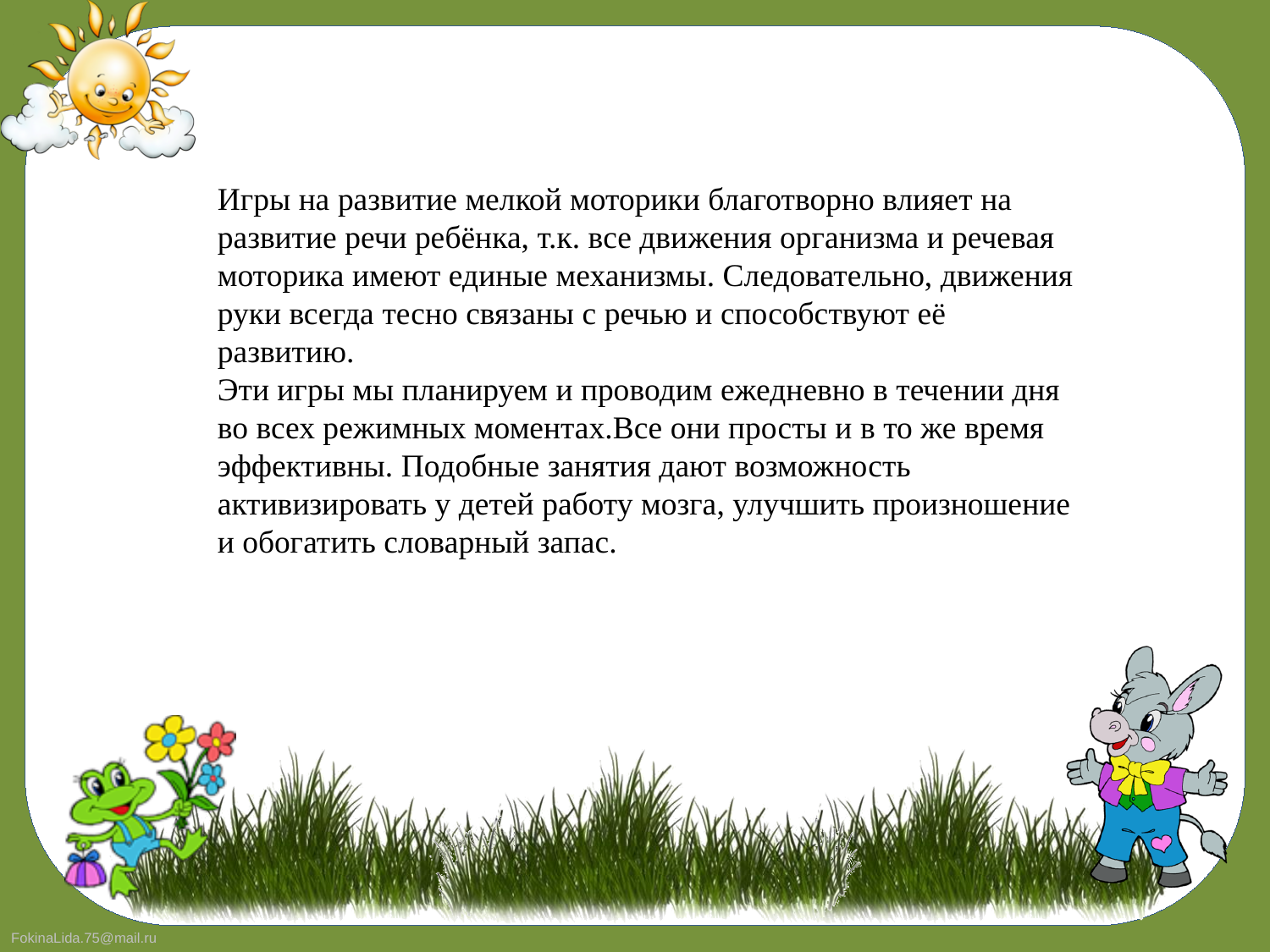

Игры на развитие мелкой моторики благотворно влияет на развитие речи ребёнка, т.к. все движения организма и речевая моторика имеют единые механизмы. Следовательно, движения руки всегда тесно связаны с речью и способствуют её развитию.
Эти игры мы планируем и проводим ежедневно в течении дня во всех режимных моментах.Все они просты и в то же время эффективны. Подобные занятия дают возможность активизировать у детей работу мозга, улучшить произношение и обогатить словарный запас.